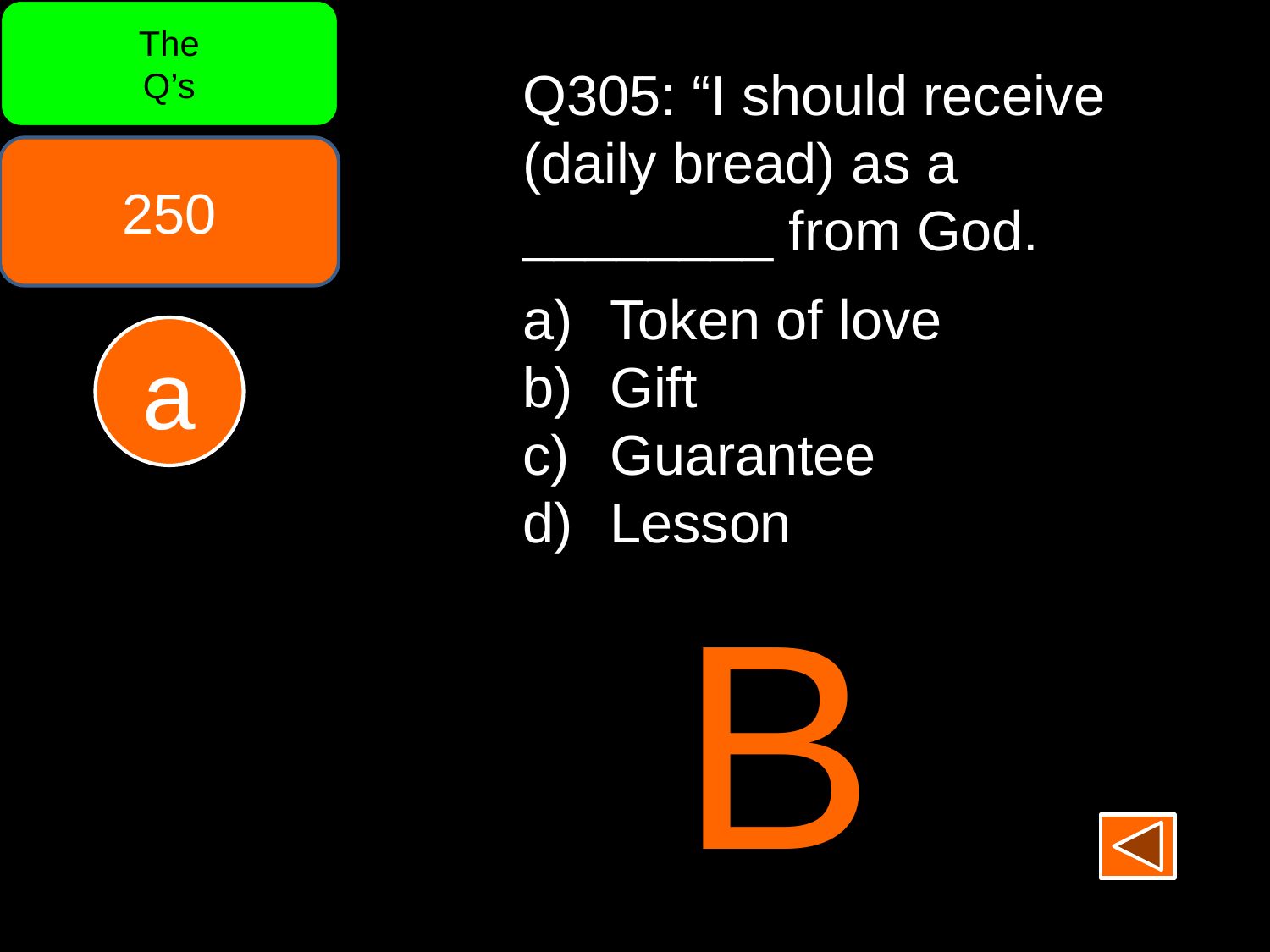

The
Q’s
Q305: “I should receive
(daily bread) as a
________ from God.

 Token of love
 Gift
 Guarantee
 Lesson
250
a
B